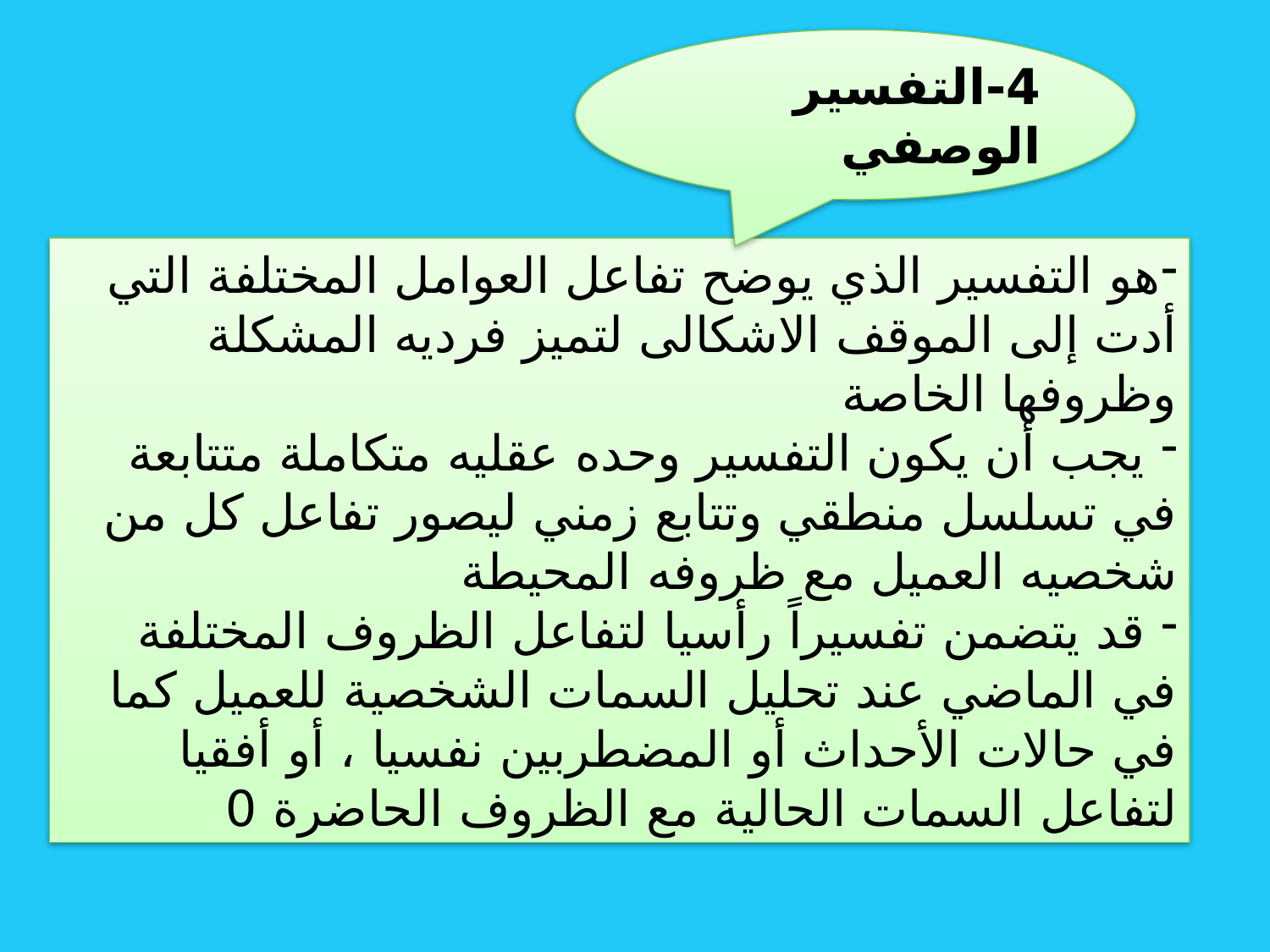

4-التفسير الوصفي
هو التفسير الذي يوضح تفاعل العوامل المختلفة التي أدت إلى الموقف الاشكالى لتميز فرديه المشكلة وظروفها الخاصة
 يجب أن يكون التفسير وحده عقليه متكاملة متتابعة في تسلسل منطقي وتتابع زمني ليصور تفاعل كل من شخصيه العميل مع ظروفه المحيطة
 قد يتضمن تفسيراً رأسيا لتفاعل الظروف المختلفة في الماضي عند تحليل السمات الشخصية للعميل كما في حالات الأحداث أو المضطربين نفسيا ، أو أفقيا لتفاعل السمات الحالية مع الظروف الحاضرة 0